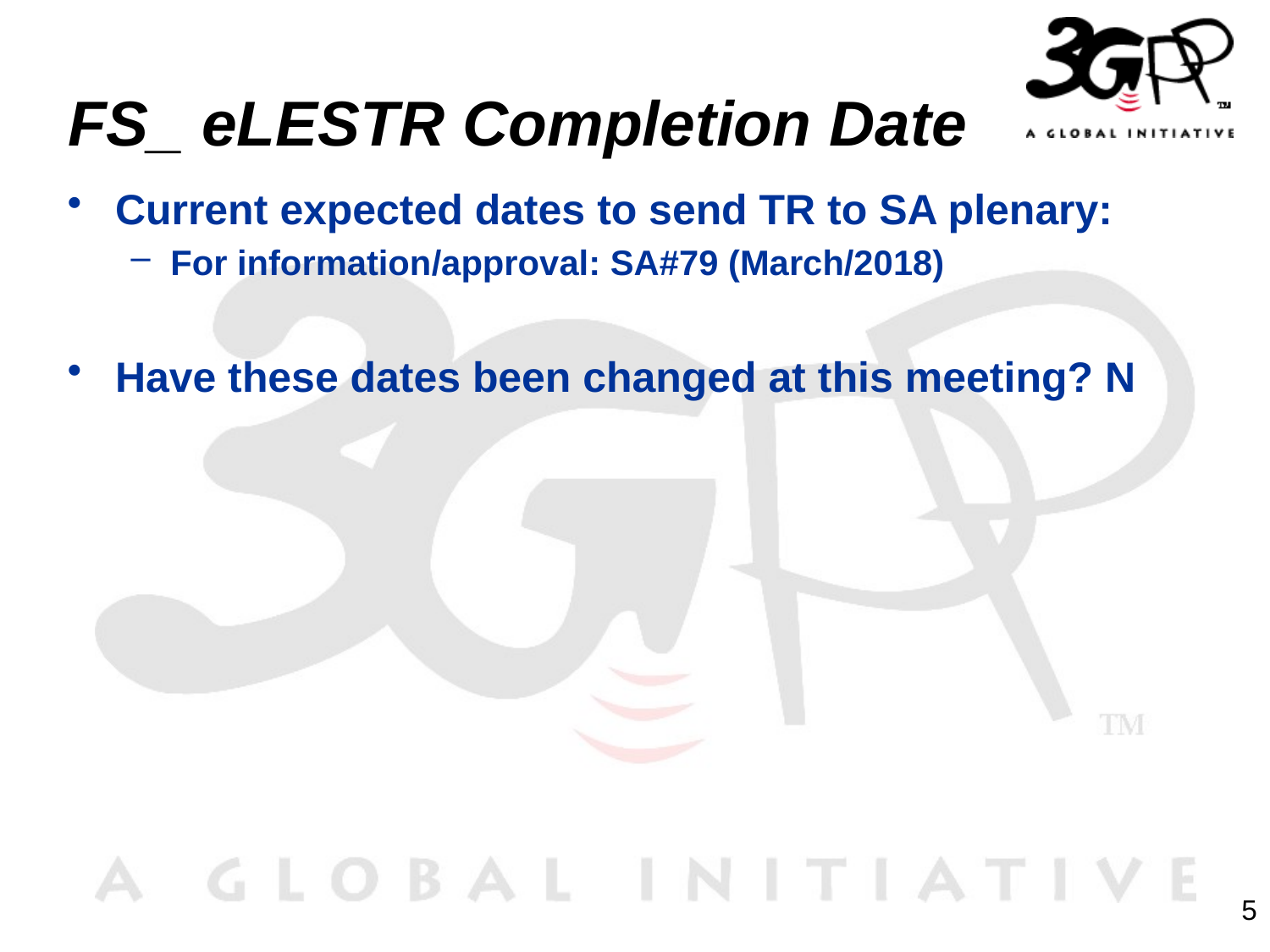

# FS_ eLESTR Completion Date
Current expected dates to send TR to SA plenary:
For information/approval: SA#79 (March/2018)

Have these dates been changed at this meeting? N
5